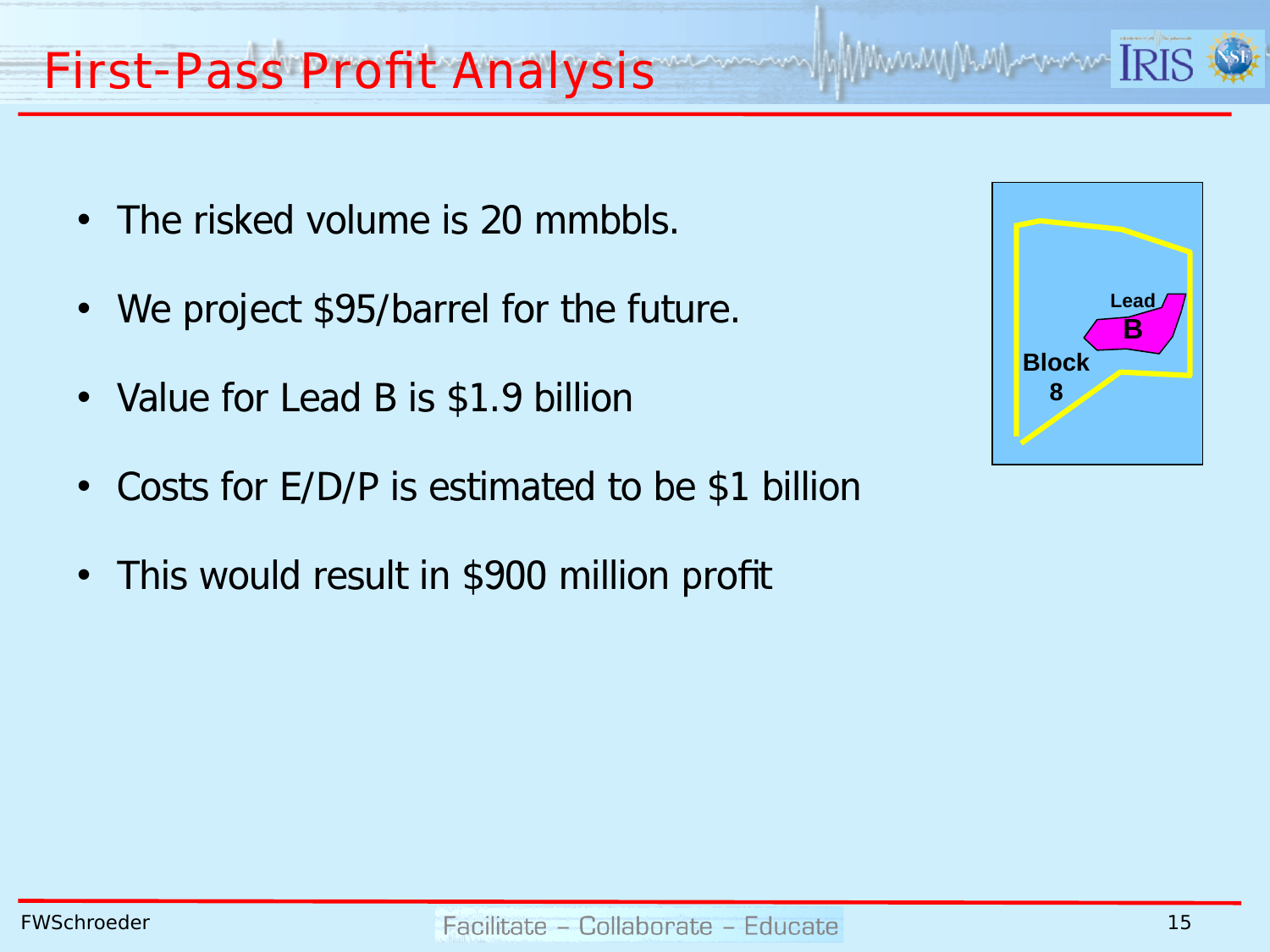

# First-Pass Profit Analysis

Lead
B

Block
8
The risked volume is 20 mmbbls.
We project $95/barrel for the future.
Value for Lead B is $1.9 billion
Costs for E/D/P is estimated to be $1 billion
This would result in $900 million profit